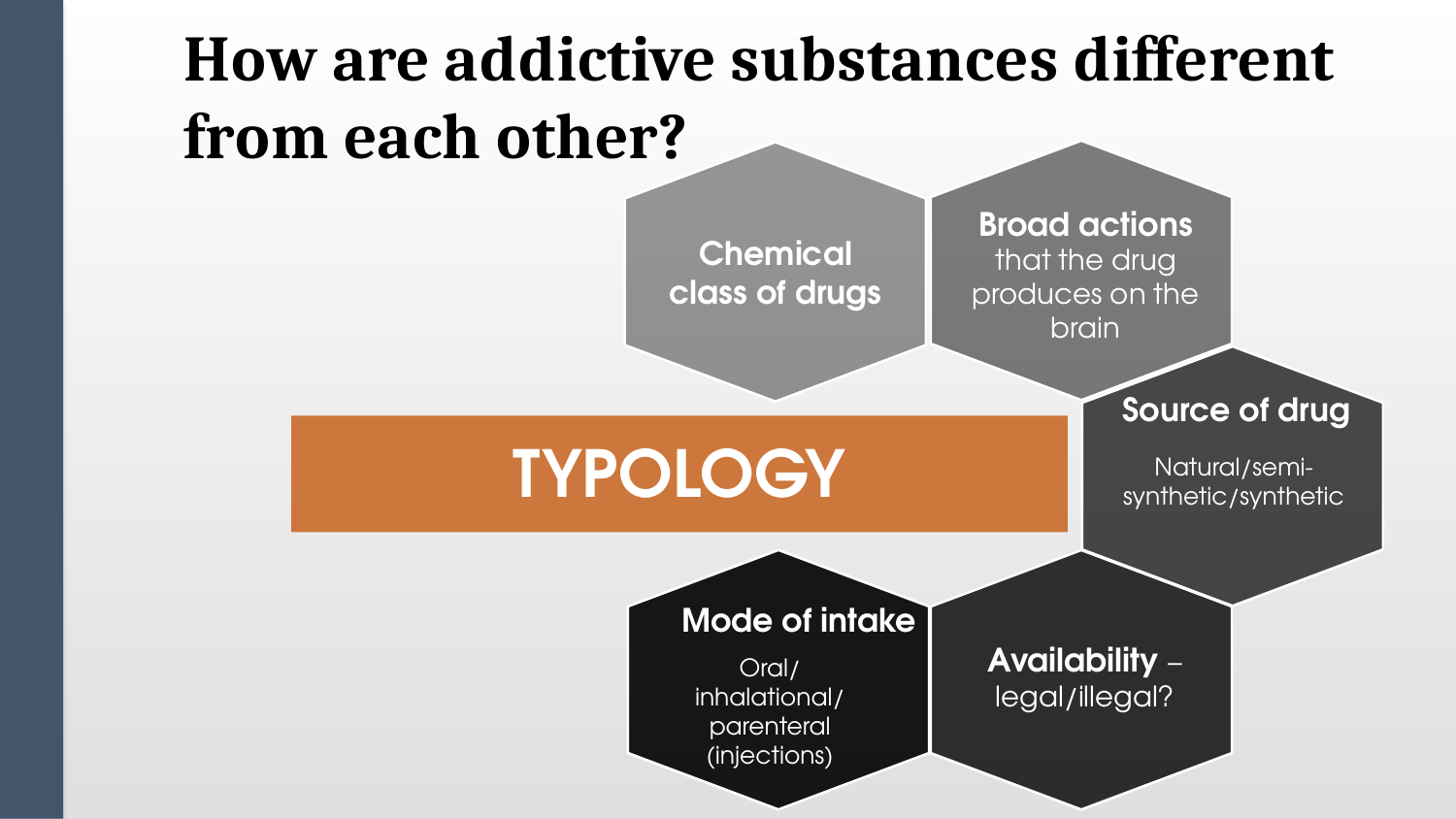

How are addictive substances different
from each other?

Broad actions that the drug produces on the brain

Chemical class of drugs

Source of drug

TYPOLOGY

Natural/semi-synthetic/synthetic

Mode of intake
Availability – legal/illegal?
Oral/inhalational/parenteral (injections)